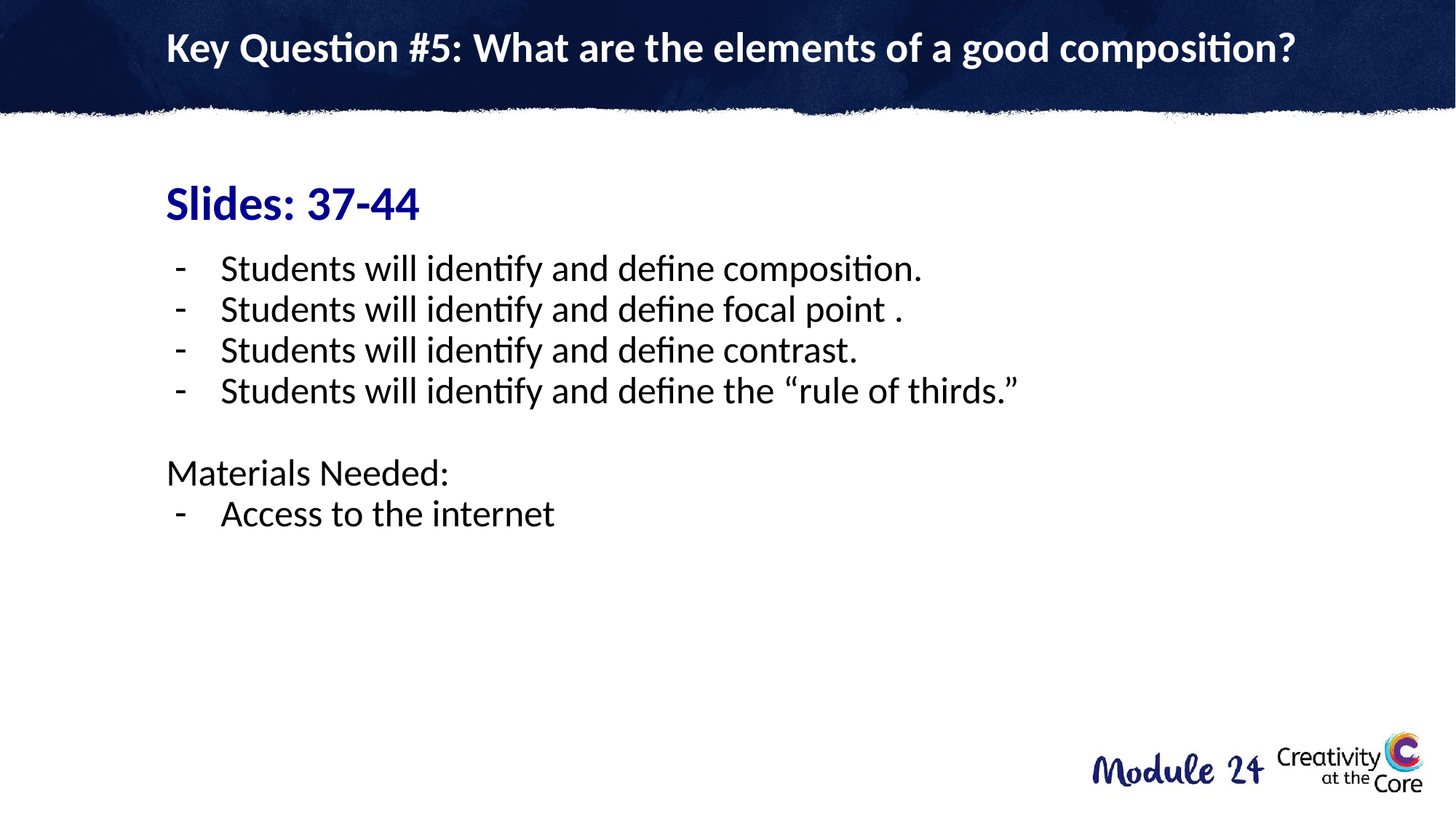

# Key Question #5: What are the elements of a good composition?
Slides: 37-44
Students will identify and define composition.
Students will identify and define focal point .
Students will identify and define contrast.
Students will identify and define the “rule of thirds.”

Materials Needed:
Access to the internet